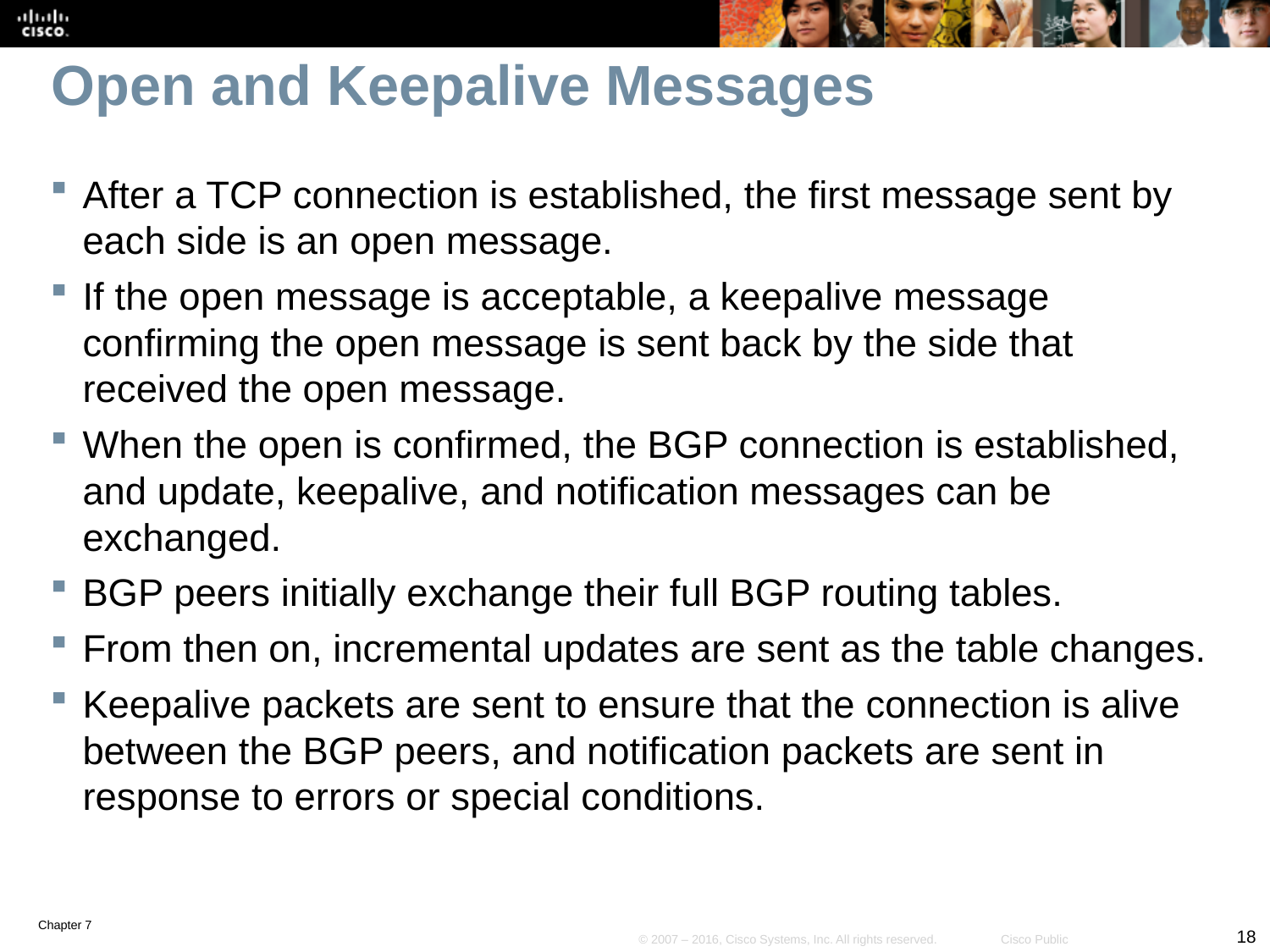

# Open and Keepalive Messages
After a TCP connection is established, the first message sent by each side is an open message.
If the open message is acceptable, a keepalive message confirming the open message is sent back by the side that received the open message.
When the open is confirmed, the BGP connection is established, and update, keepalive, and notification messages can be exchanged.
BGP peers initially exchange their full BGP routing tables.
From then on, incremental updates are sent as the table changes.
Keepalive packets are sent to ensure that the connection is alive between the BGP peers, and notification packets are sent in response to errors or special conditions.